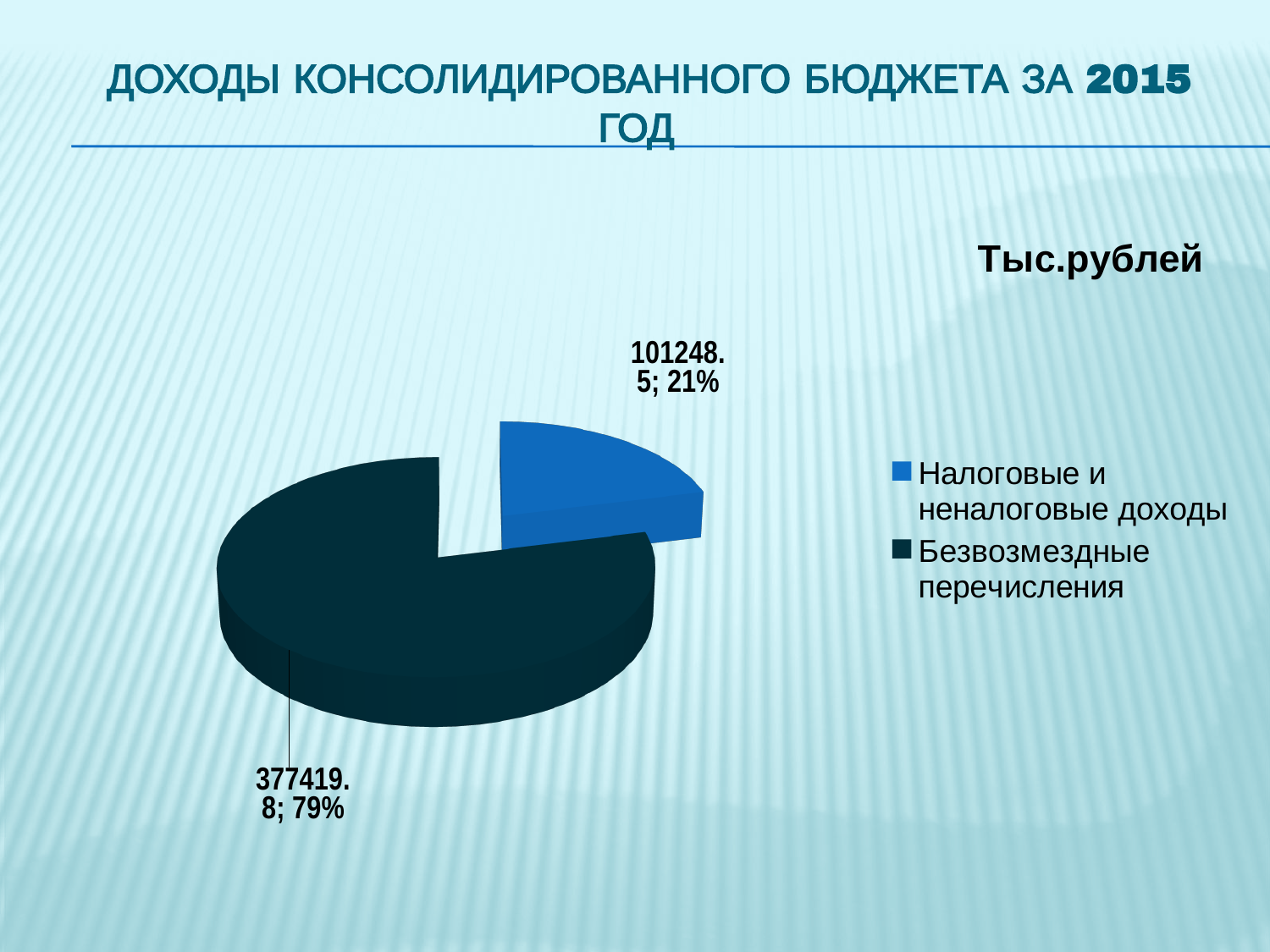

# Доходы консолидированного бюджета за 2015 год

[unsupported chart]